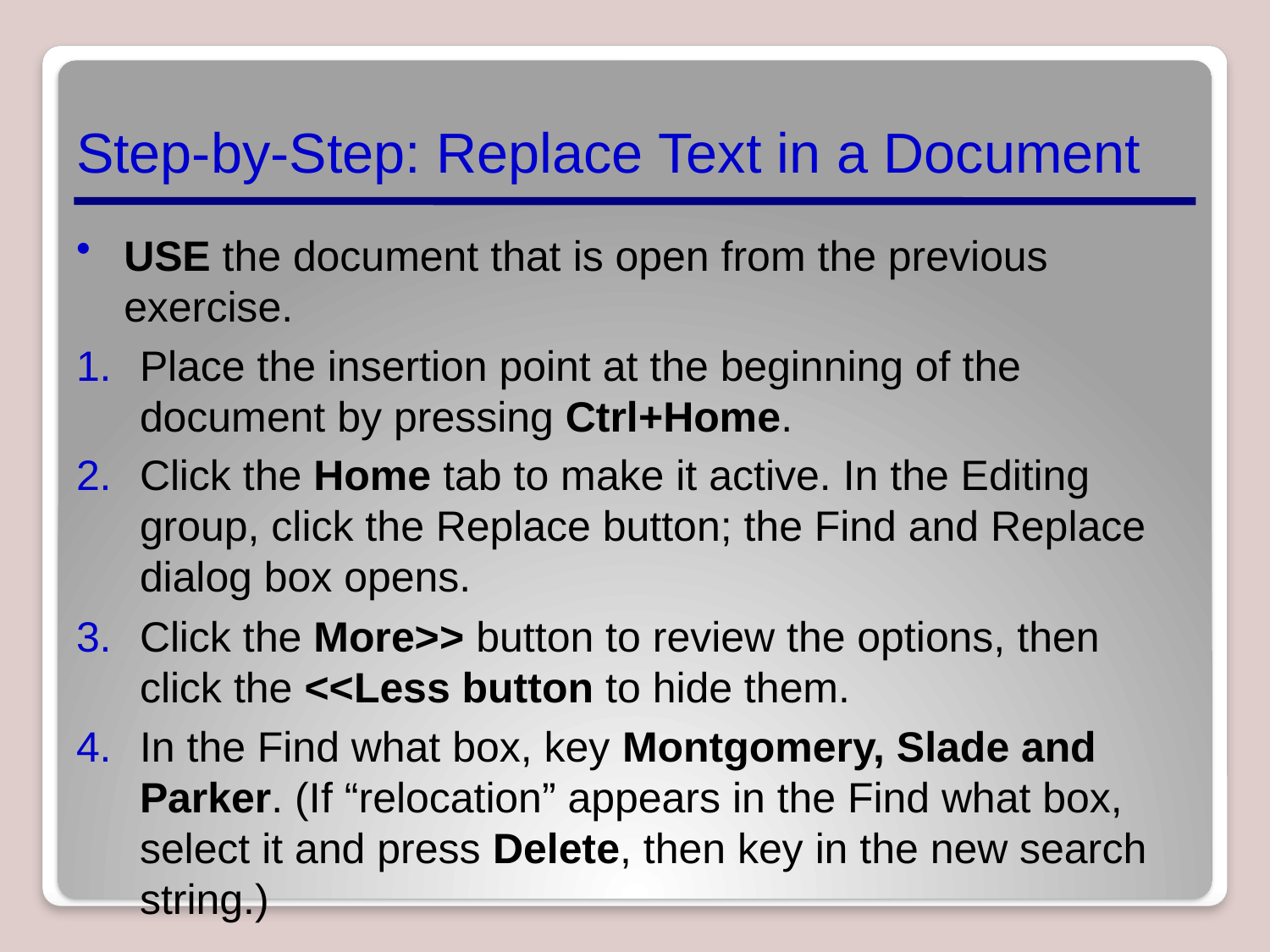

# Step-by-Step: Replace Text in a Document
USE the document that is open from the previous exercise.
Place the insertion point at the beginning of the document by pressing Ctrl+Home.
Click the Home tab to make it active. In the Editing group, click the Replace button; the Find and Replace dialog box opens.
Click the More>> button to review the options, then click the <<Less button to hide them.
In the Find what box, key Montgomery, Slade and Parker. (If “relocation” appears in the Find what box, select it and press Delete, then key in the new search string.)